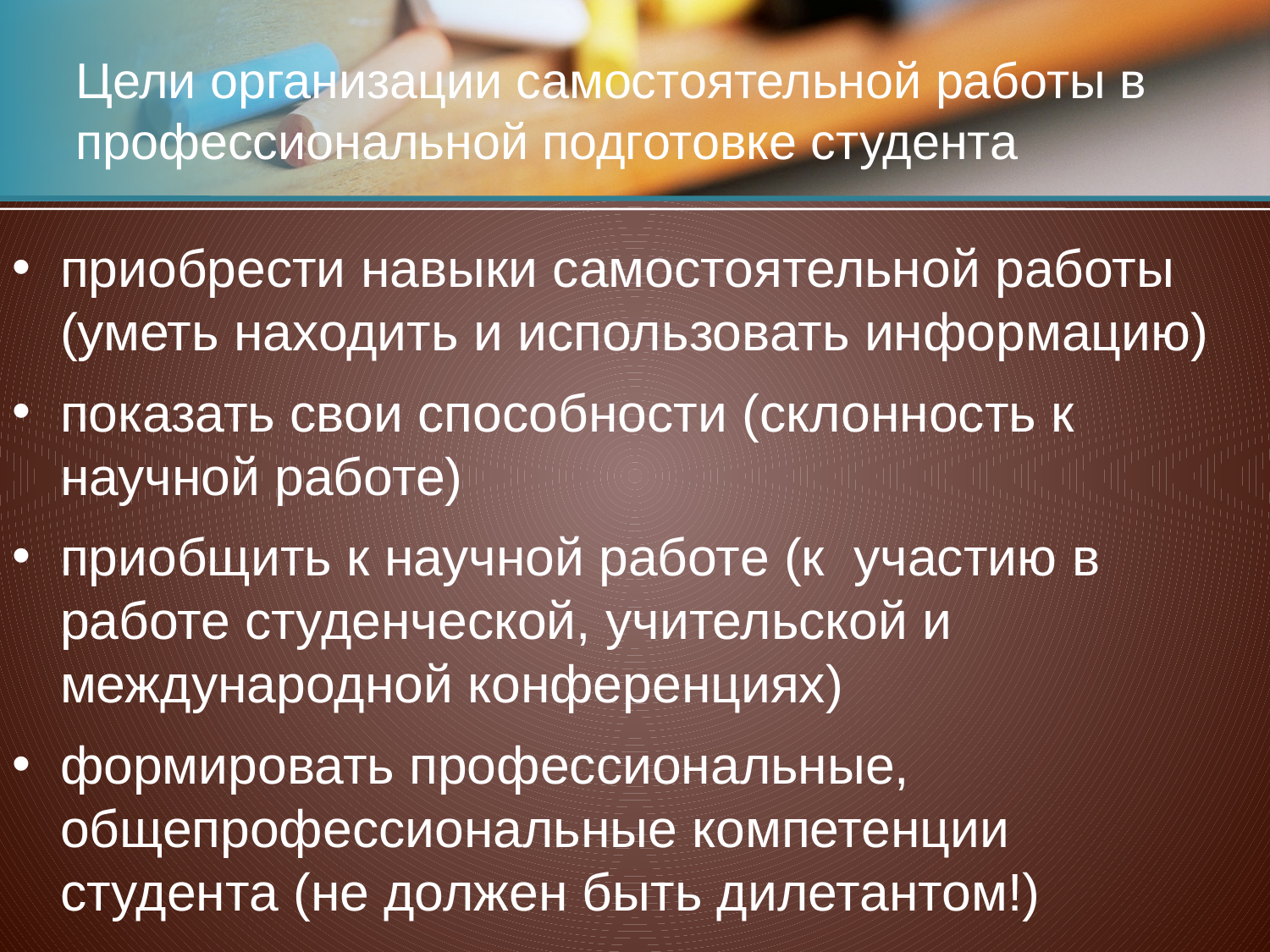

# Цели организации самостоятельной работы в профессиональной подготовке студента
приобрести навыки самостоятельной работы (уметь находить и использовать информацию)
показать свои способности (склонность к научной работе)
приобщить к научной работе (к  участию в работе студенческой, учительской и международной конференциях)
формировать профессиональные, общепрофессиональные компетенции студента (не должен быть дилетантом!)